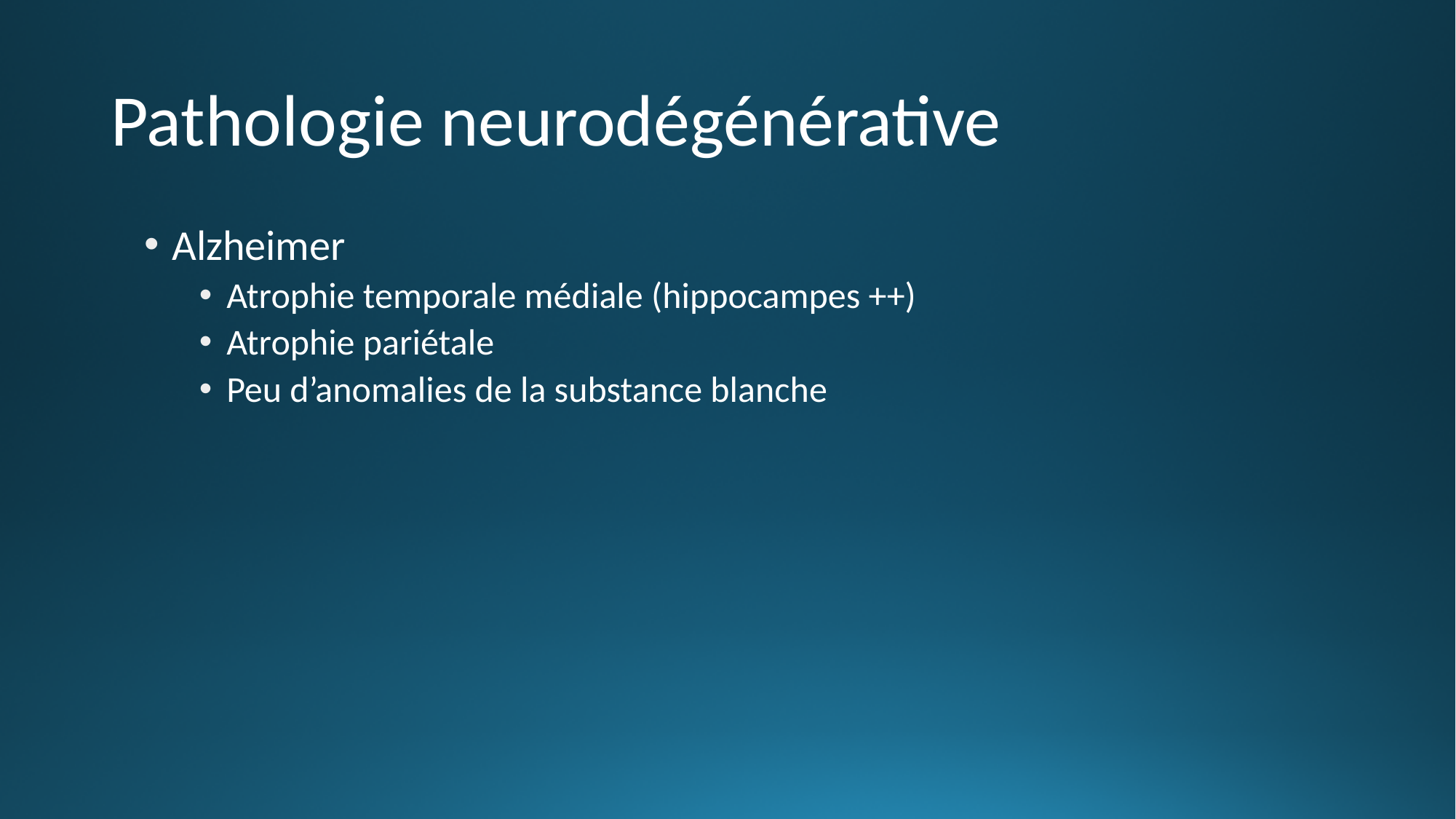

# Pathologie neurodégénérative
Alzheimer
Atrophie temporale médiale (hippocampes ++)
Atrophie pariétale
Peu d’anomalies de la substance blanche